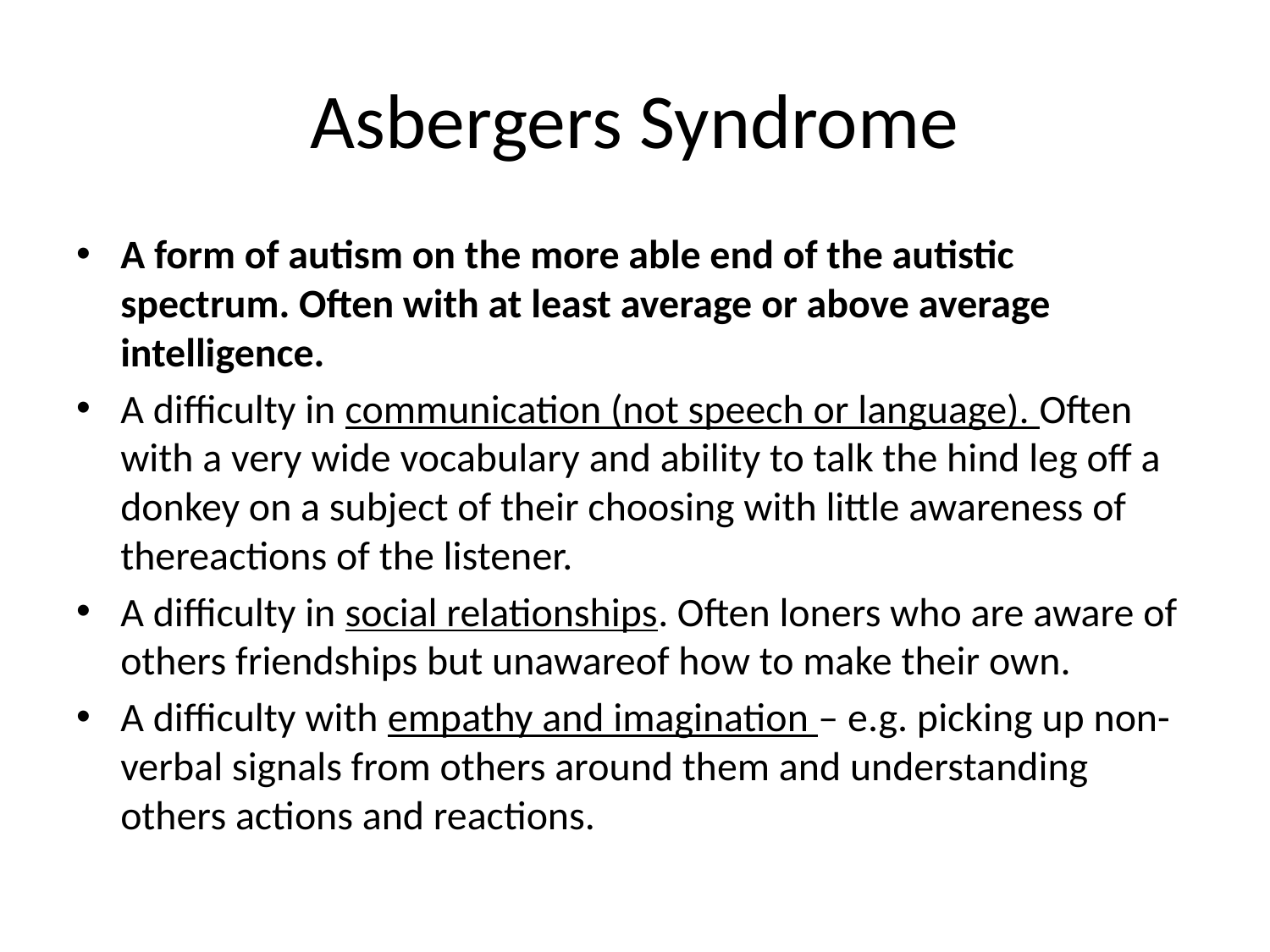

# Asbergers Syndrome
A form of autism on the more able end of the autistic spectrum. Often with at least average or above average intelligence.
A difficulty in communication (not speech or language). Often with a very wide vocabulary and ability to talk the hind leg off a donkey on a subject of their choosing with little awareness of thereactions of the listener.
A difficulty in social relationships. Often loners who are aware of others friendships but unawareof how to make their own.
A difficulty with empathy and imagination – e.g. picking up non-verbal signals from others around them and understanding others actions and reactions.